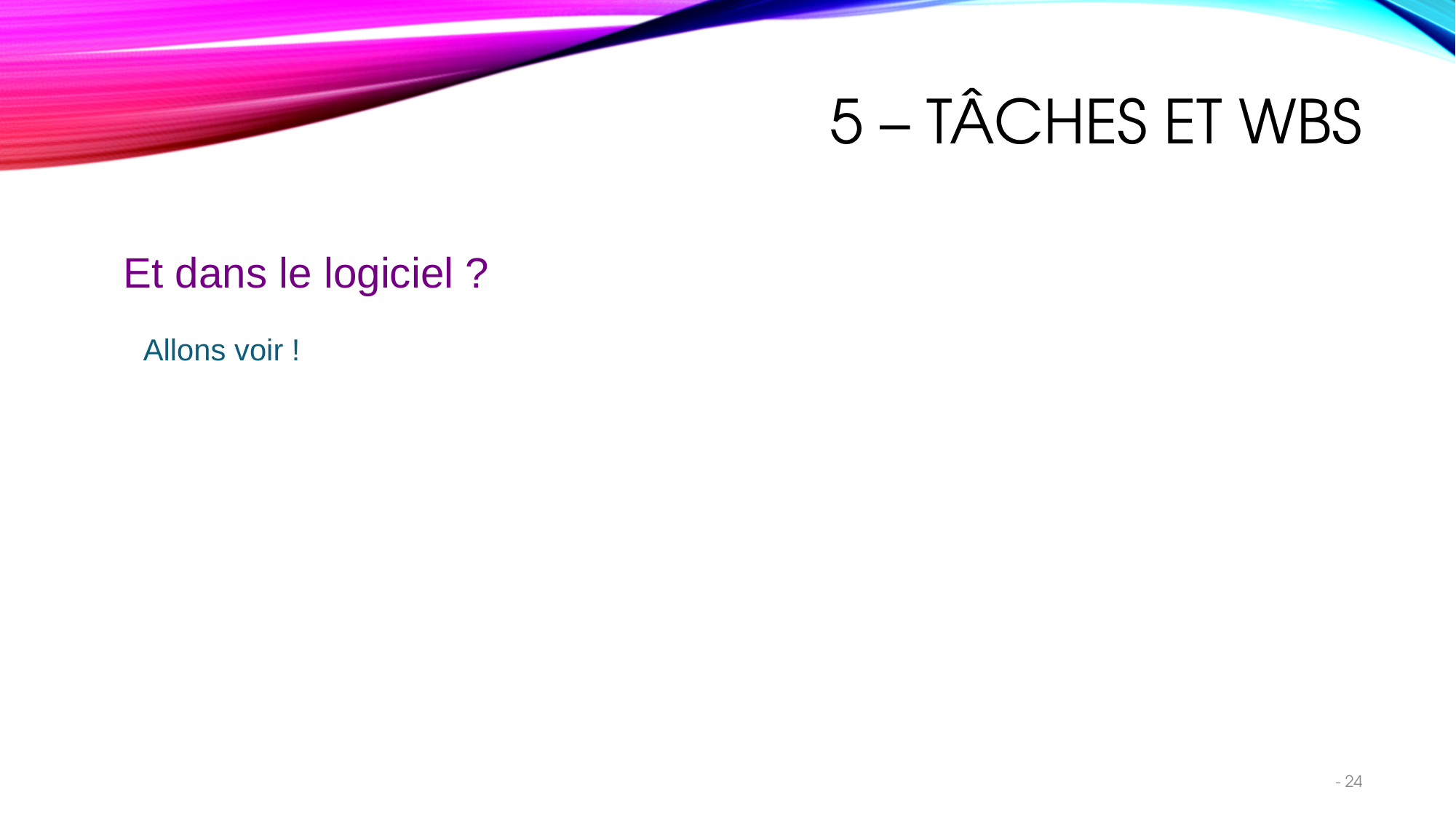

# 5 – Tâches et WBS
Et dans le logiciel ?
Allons voir !
24